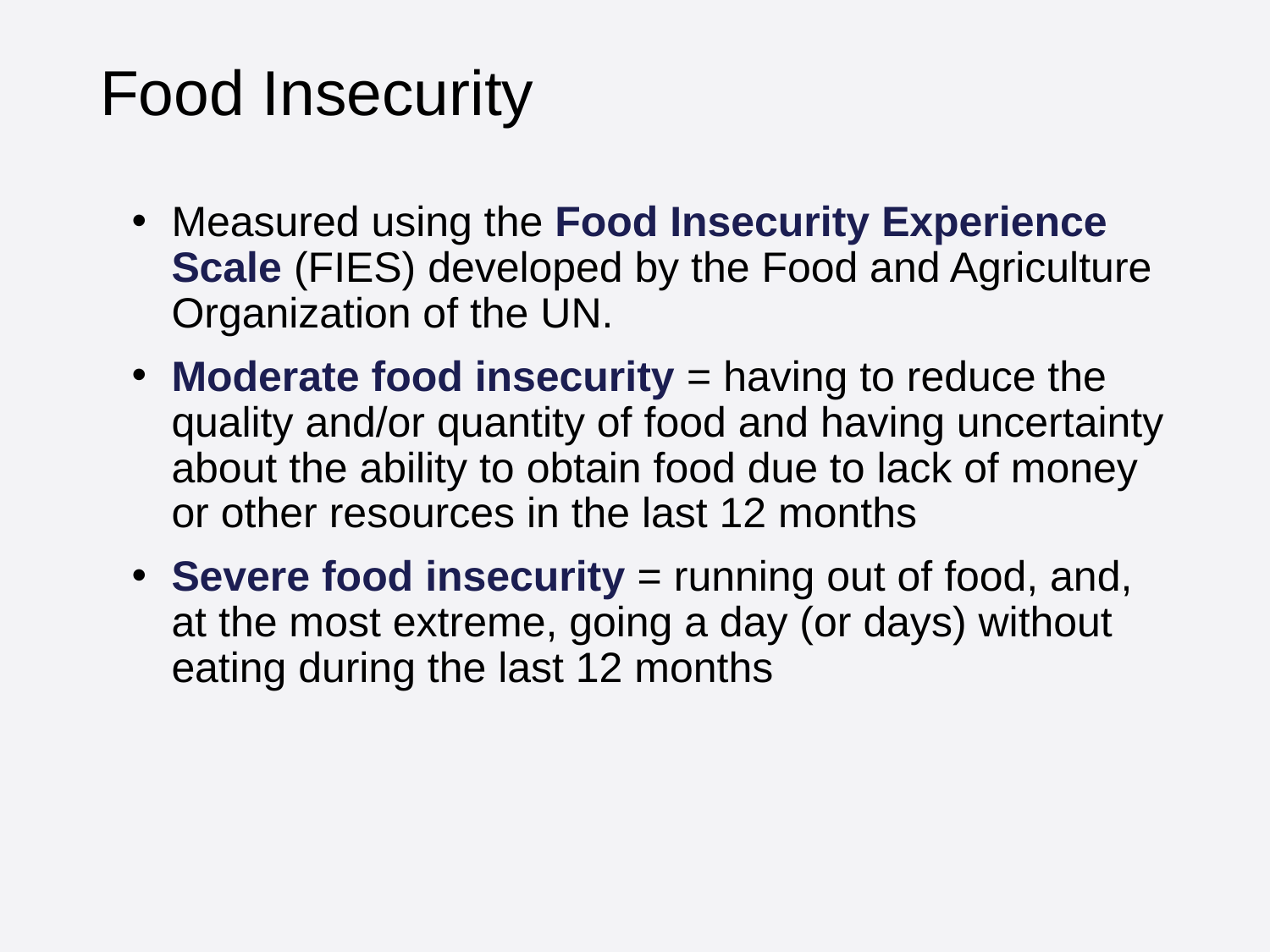

# Food Insecurity
Measured using the Food Insecurity Experience Scale (FIES) developed by the Food and Agriculture Organization of the UN.
Moderate food insecurity = having to reduce the quality and/or quantity of food and having uncertainty about the ability to obtain food due to lack of money or other resources in the last 12 months
Severe food insecurity = running out of food, and, at the most extreme, going a day (or days) without eating during the last 12 months